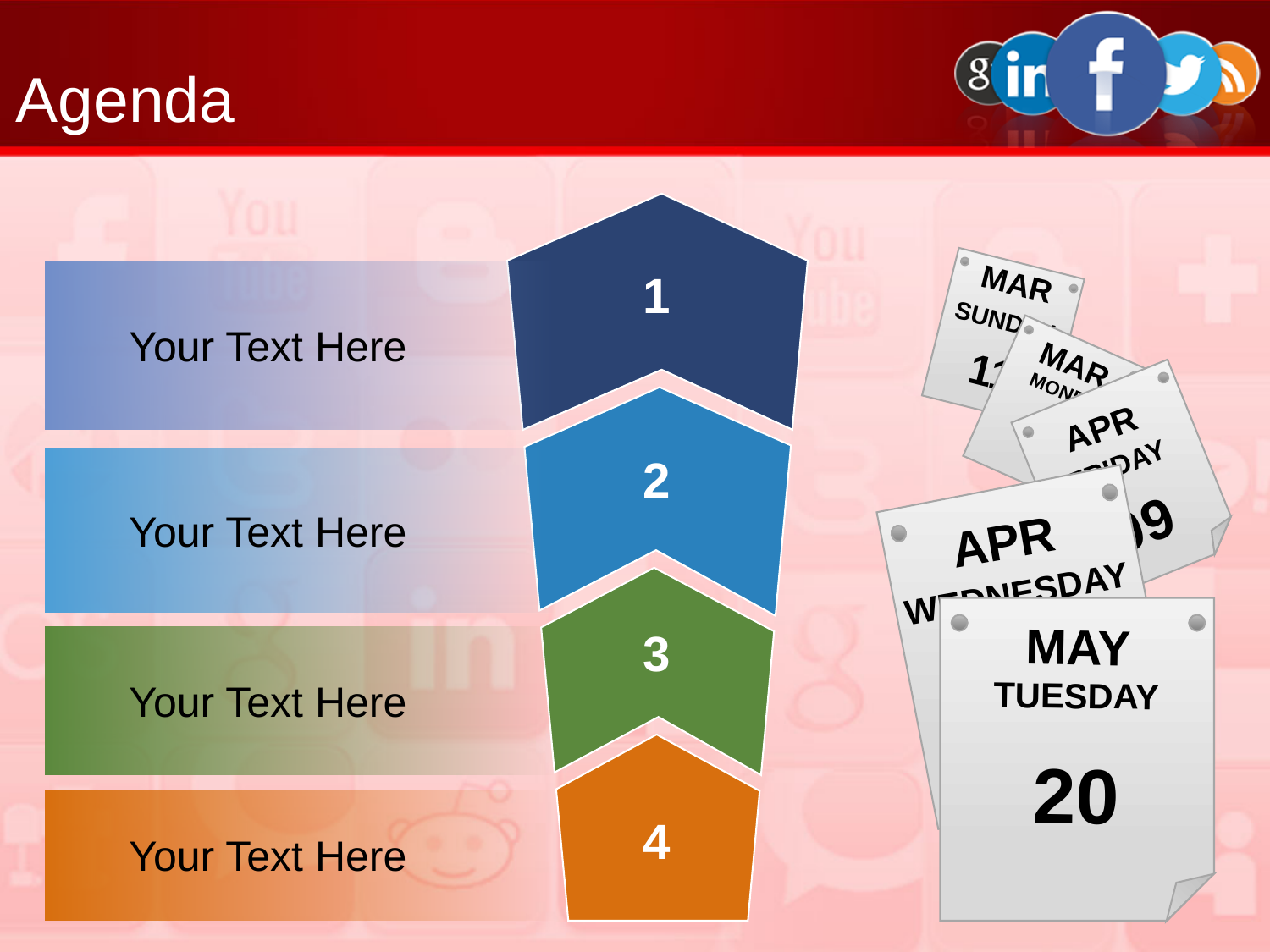

Agenda

1

Your Text Here
2

Your Text Here
3

Your Text Here

4
Your Text Here
MAR

SUNDAY
11

MAR
MONDAY
16

APR
FRIDAY
09

APR
WEDNESDAY
17

MAY
TUESDAY
20